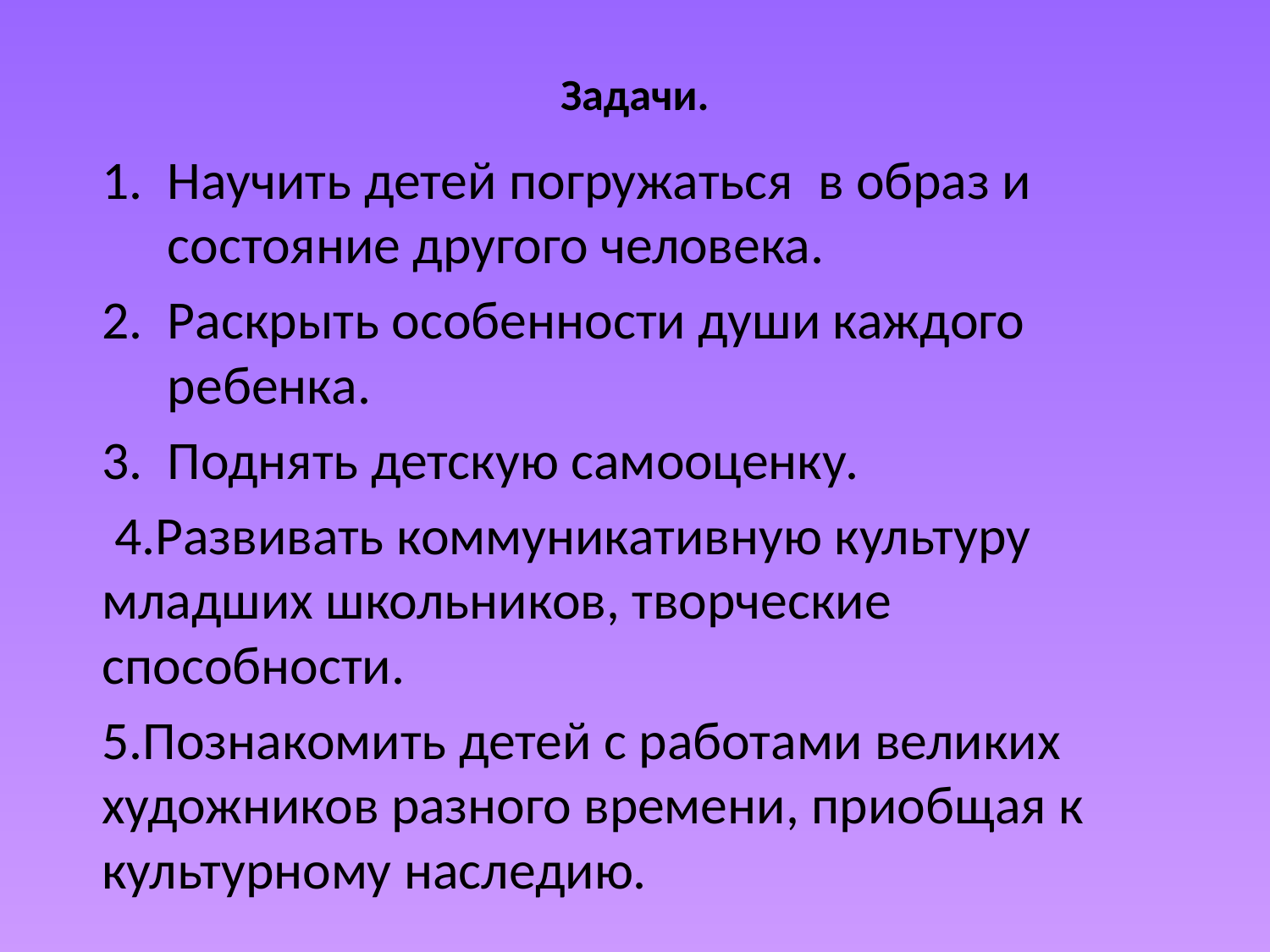

# Задачи.
Научить детей погружаться  в образ и состояние другого человека.
Раскрыть особенности души каждого ребенка.
Поднять детскую самооценку.
 4.Развивать коммуникативную культуру младших школьников, творческие способности.
5.Познакомить детей с работами великих художников разного времени, приобщая к культурному наследию.